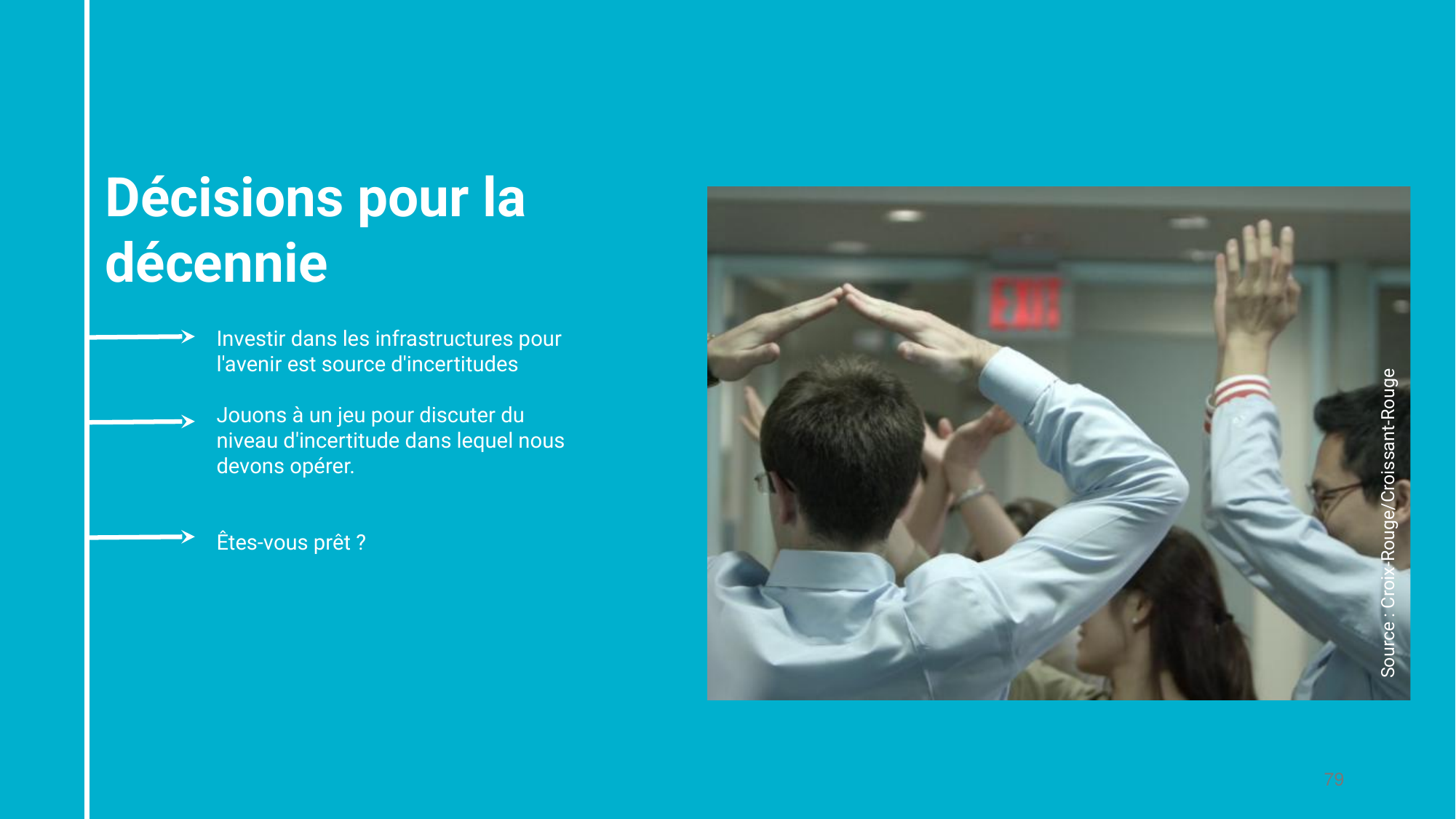

Décisions pour la décennie

Source : Croix-Rouge/Croissant-Rouge
Investir dans les infrastructures pour l'avenir est source d'incertitudes

Jouons à un jeu pour discuter du niveau d'incertitude dans lequel nous devons opérer.

Êtes-vous prêt ?

79